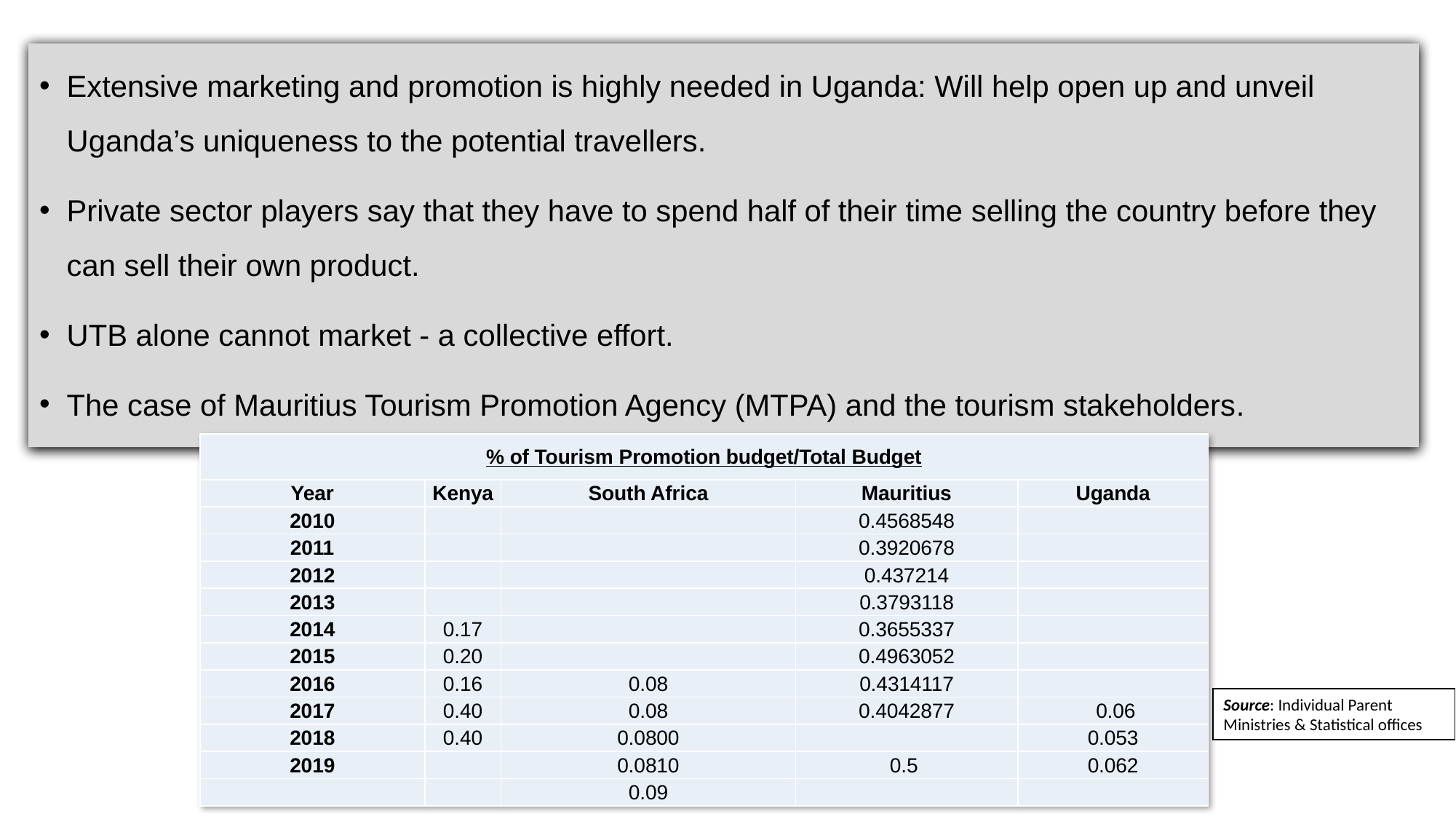

Extensive marketing and promotion is highly needed in Uganda: Will help open up and unveil Uganda’s uniqueness to the potential travellers.
Private sector players say that they have to spend half of their time selling the country before they can sell their own product.
UTB alone cannot market - a collective effort.
The case of Mauritius Tourism Promotion Agency (MTPA) and the tourism stakeholders.
| % of Tourism Promotion budget/Total Budget |  |  |  |  |
| --- | --- | --- | --- | --- |
| Year | Kenya | South Africa | Mauritius | Uganda |
| 2010 |  |  | 0.4568548 |  |
| 2011 |  |  | 0.3920678 |  |
| 2012 |  |  | 0.437214 |  |
| 2013 |  |  | 0.3793118 |  |
| 2014 | 0.17 |  | 0.3655337 |  |
| 2015 | 0.20 |  | 0.4963052 |  |
| 2016 | 0.16 | 0.08 | 0.4314117 |  |
| 2017 | 0.40 | 0.08 | 0.4042877 | 0.06 |
| 2018 | 0.40 | 0.0800 |  | 0.053 |
| 2019 |  | 0.0810 | 0.5 | 0.062 |
|  |  | 0.09 |  |  |
Source: Individual Parent Ministries & Statistical offices